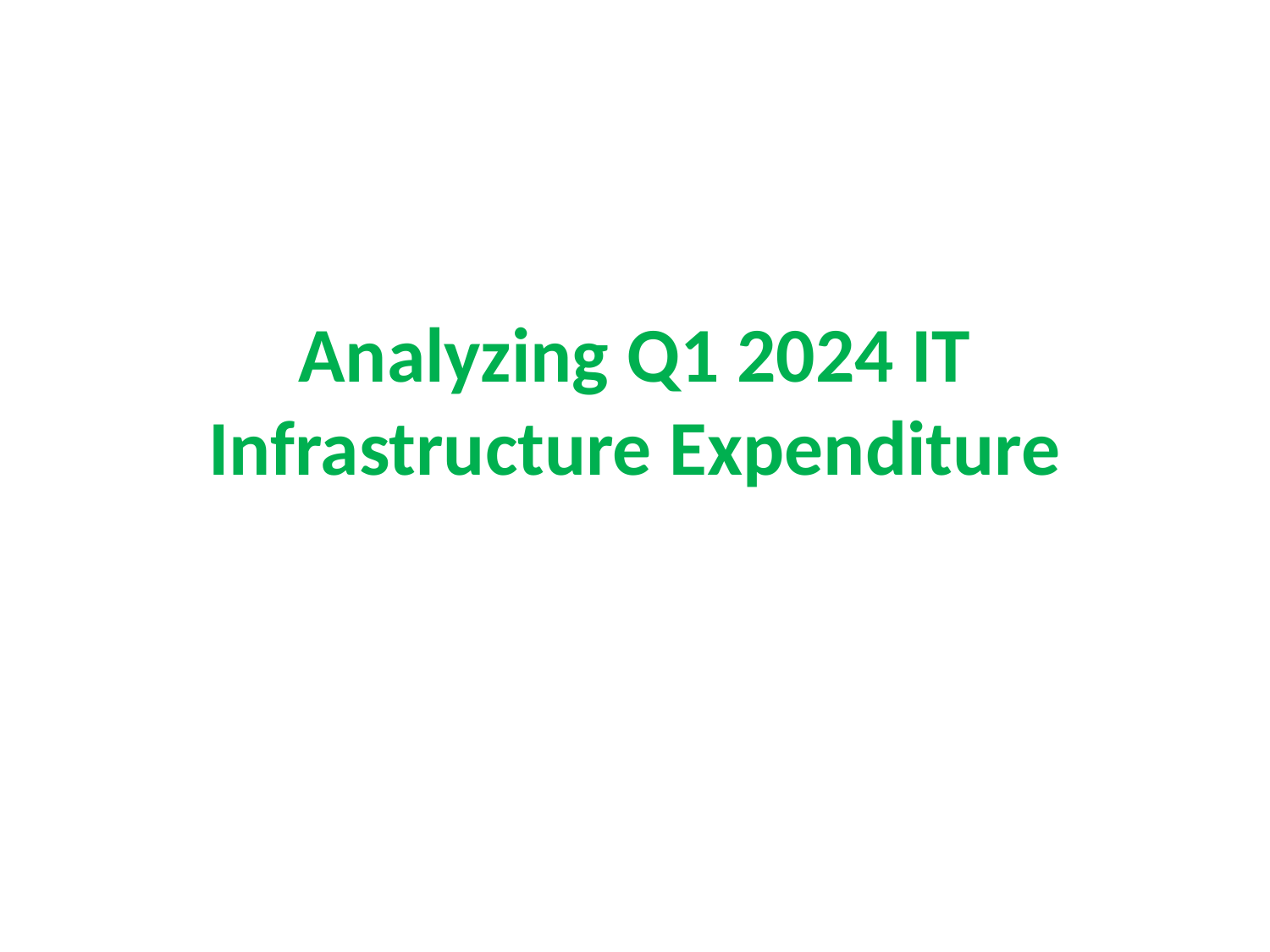

# Analyzing Q1 2024 IT Infrastructure Expenditure